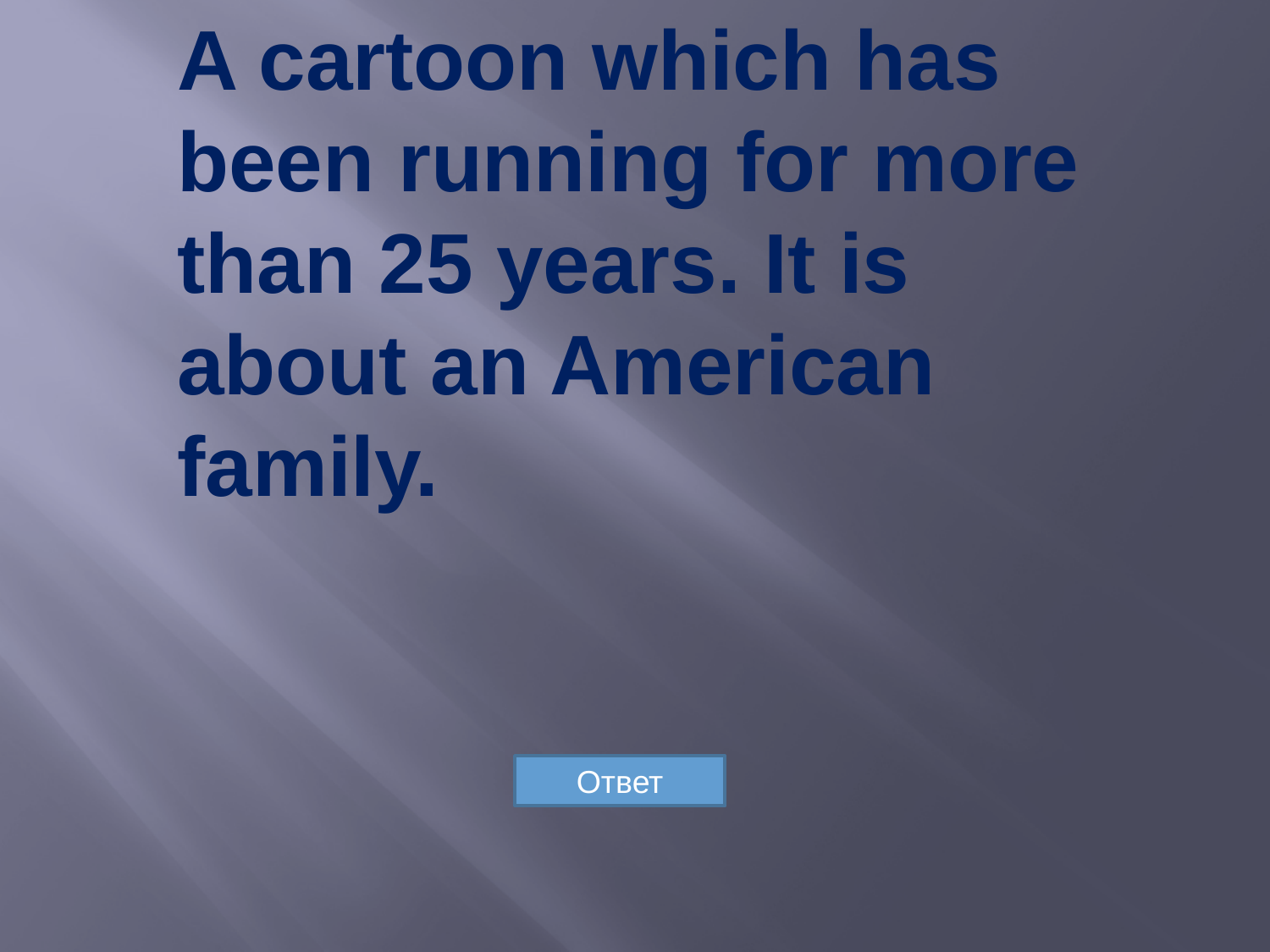

# A cartoon which has been running for more than 25 years. It is about an American family.